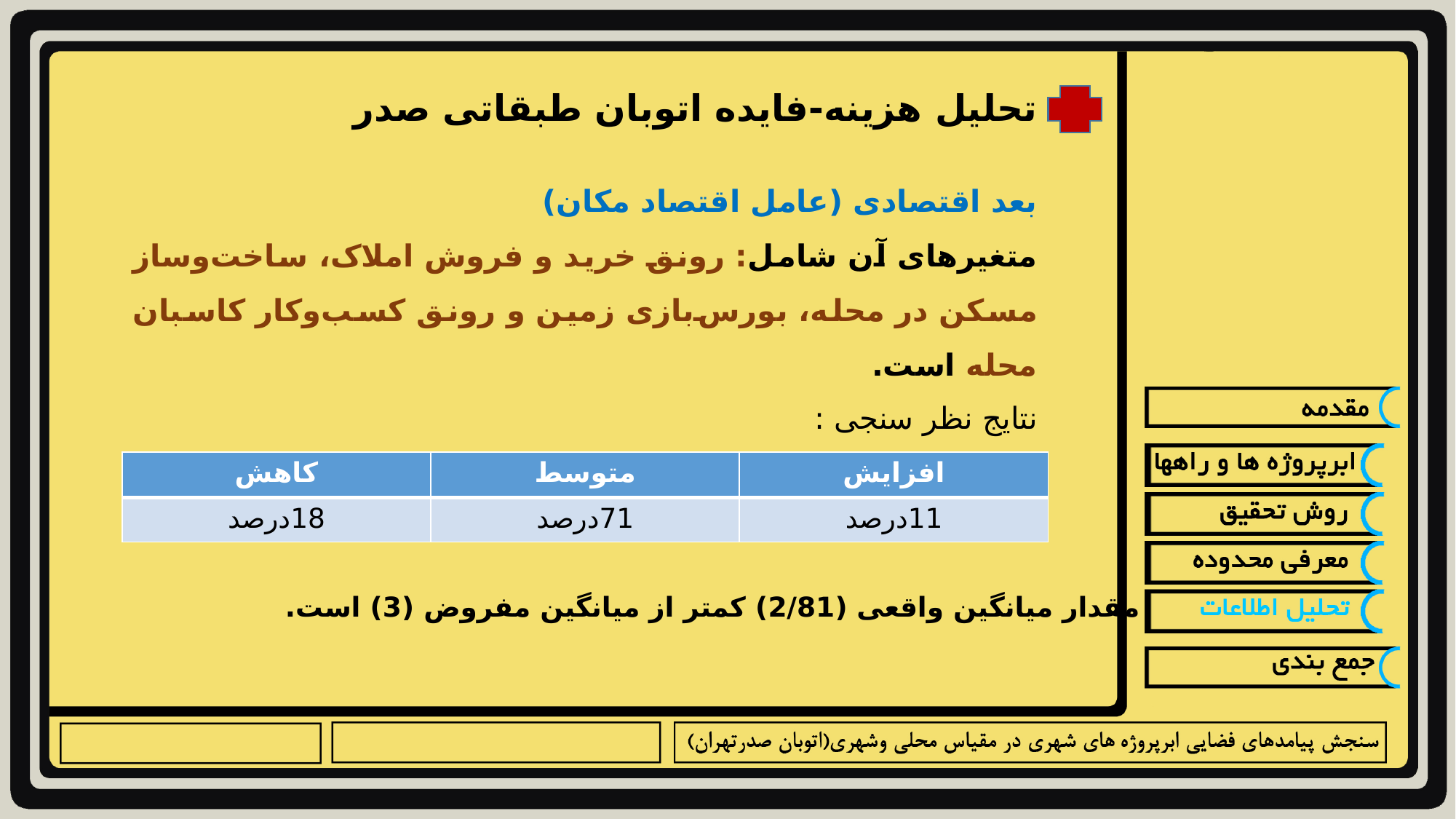

تحلیل هزینه-فایده اتوبان طبقاتی صدر

بعد اقتصادی (عامل اقتصاد مکان)
متغیرهای آن شامل: رونق خرید و فروش املاک، ساخت‌وساز مسکن در محله، بورس‌بازی زمین و رونق کسب‌وکار کاسبان محله است.
نتایج نظر سنجی :
| کاهش | متوسط | افزایش |
| --- | --- | --- |
| 18درصد | 71درصد | 11درصد |
مقدار میانگین واقعی (2/81) کمتر از میانگین مفروض (3) است.